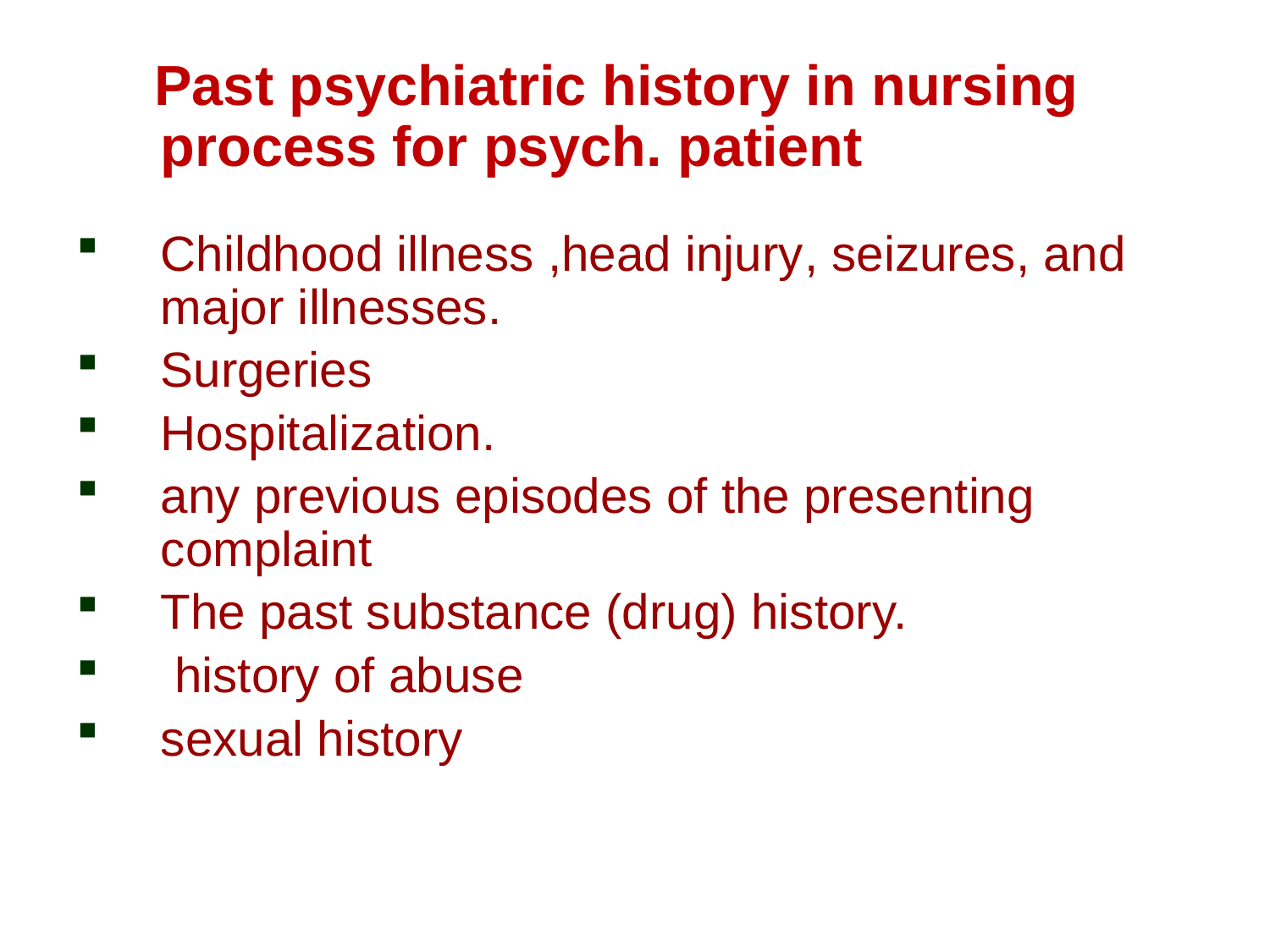

# Past psychiatric history in nursing process for psych. patient
Childhood illness ,head injury, seizures, and major illnesses.
Surgeries
Hospitalization.
any previous episodes of the presenting complaint
The past substance (drug) history.
 history of abuse
sexual history